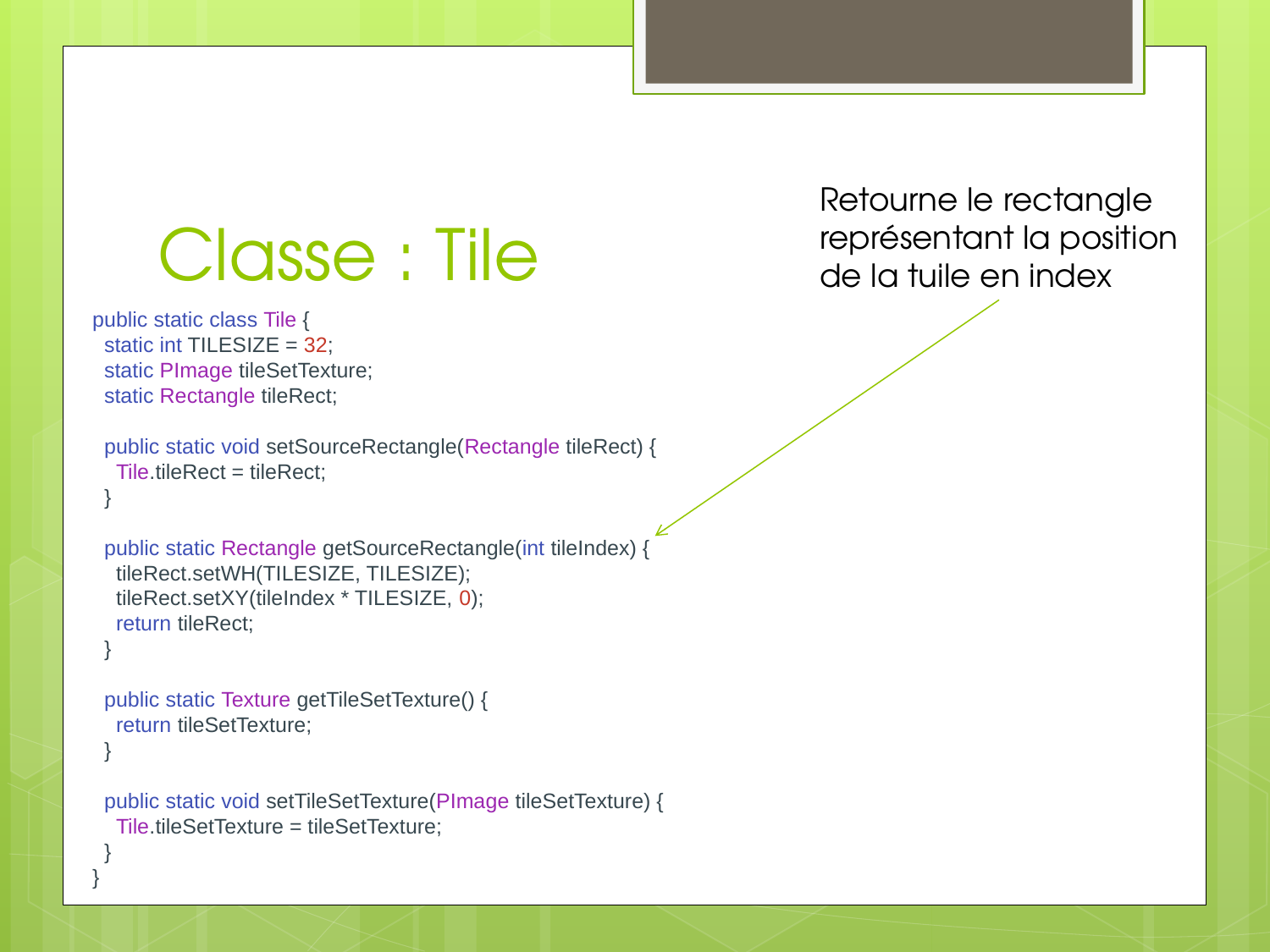

# Classe : Tile
Retourne le rectangle
représentant la position
de la tuile en index
public static class Tile {
  static int TILESIZE = 32;
  static PImage tileSetTexture;
  static Rectangle tileRect;

  public static void setSourceRectangle(Rectangle tileRect) {
    Tile.tileRect = tileRect;
  }

  public static Rectangle getSourceRectangle(int tileIndex) {
    tileRect.setWH(TILESIZE, TILESIZE);
    tileRect.setXY(tileIndex * TILESIZE, 0);
    return tileRect;
  }
  public static Texture getTileSetTexture() {
    return tileSetTexture;
  }
  public static void setTileSetTexture(PImage tileSetTexture) {
    Tile.tileSetTexture = tileSetTexture;
  }
}